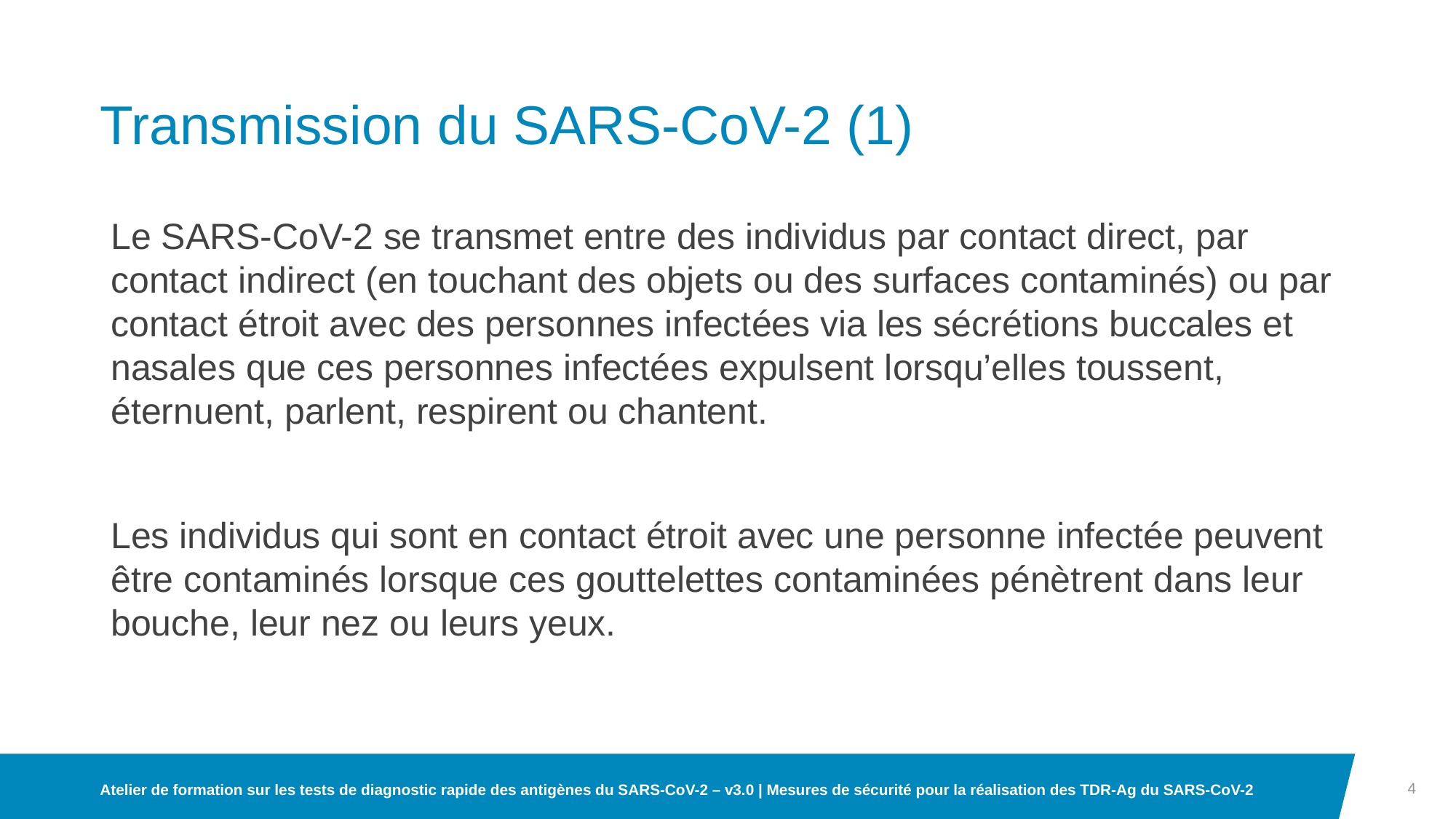

# Transmission du SARS-CoV-2 (1)
Le SARS-CoV-2 se transmet entre des individus par contact direct, par contact indirect (en touchant des objets ou des surfaces contaminés) ou par contact étroit avec des personnes infectées via les sécrétions buccales et nasales que ces personnes infectées expulsent lorsqu’elles toussent, éternuent, parlent, respirent ou chantent.

Les individus qui sont en contact étroit avec une personne infectée peuvent être contaminés lorsque ces gouttelettes contaminées pénètrent dans leur bouche, leur nez ou leurs yeux.

4
Atelier de formation sur les tests de diagnostic rapide des antigènes du SARS-CoV-2 – v3.0 | Mesures de sécurité pour la réalisation des TDR-Ag du SARS-CoV-2